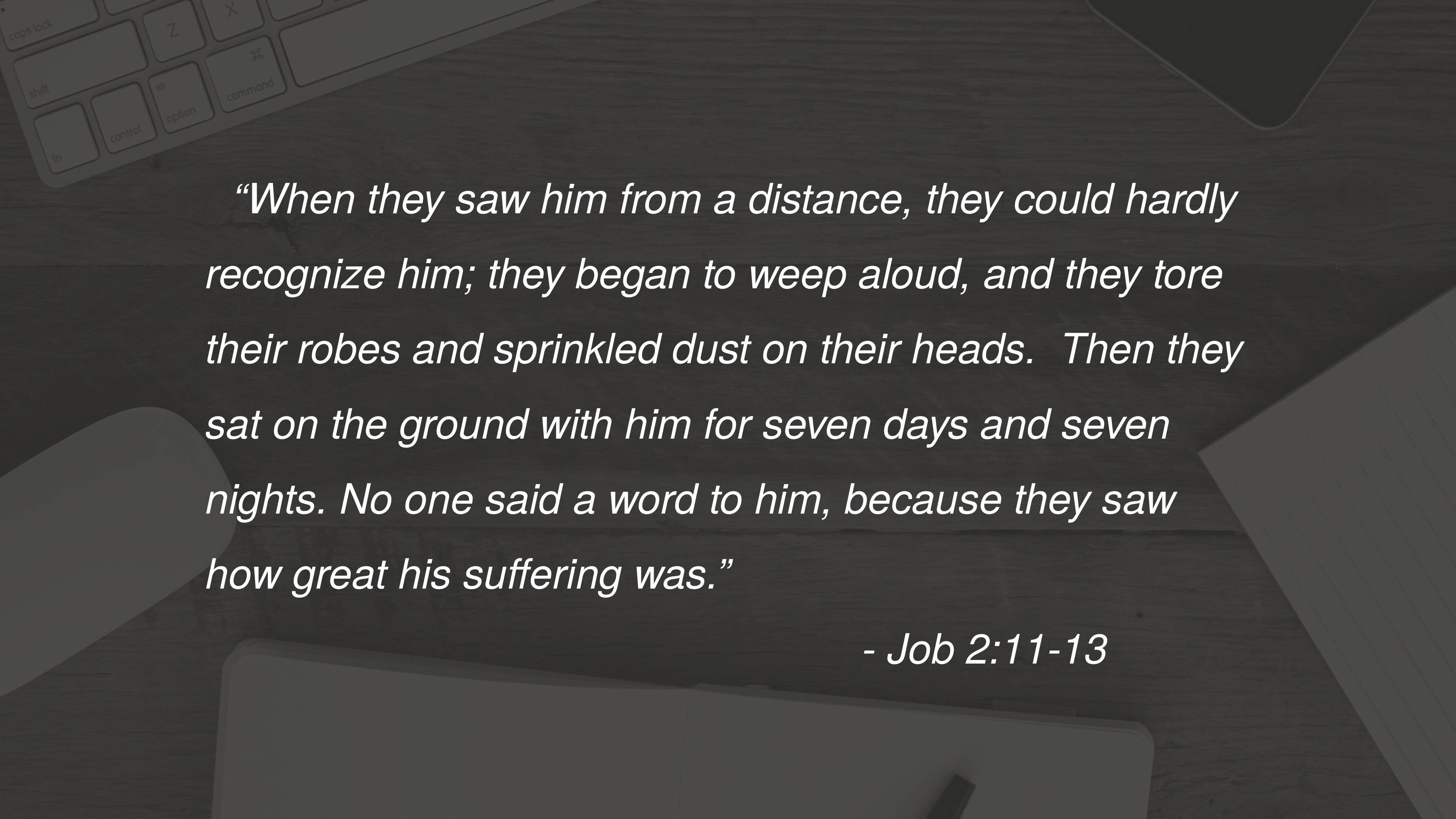

“When they saw him from a distance, they could hardly recognize him; they began to weep aloud, and they tore their robes and sprinkled dust on their heads.  Then they sat on the ground with him for seven days and seven nights. No one said a word to him, because they saw how great his suffering was.”
                                             - Job 2:11-13